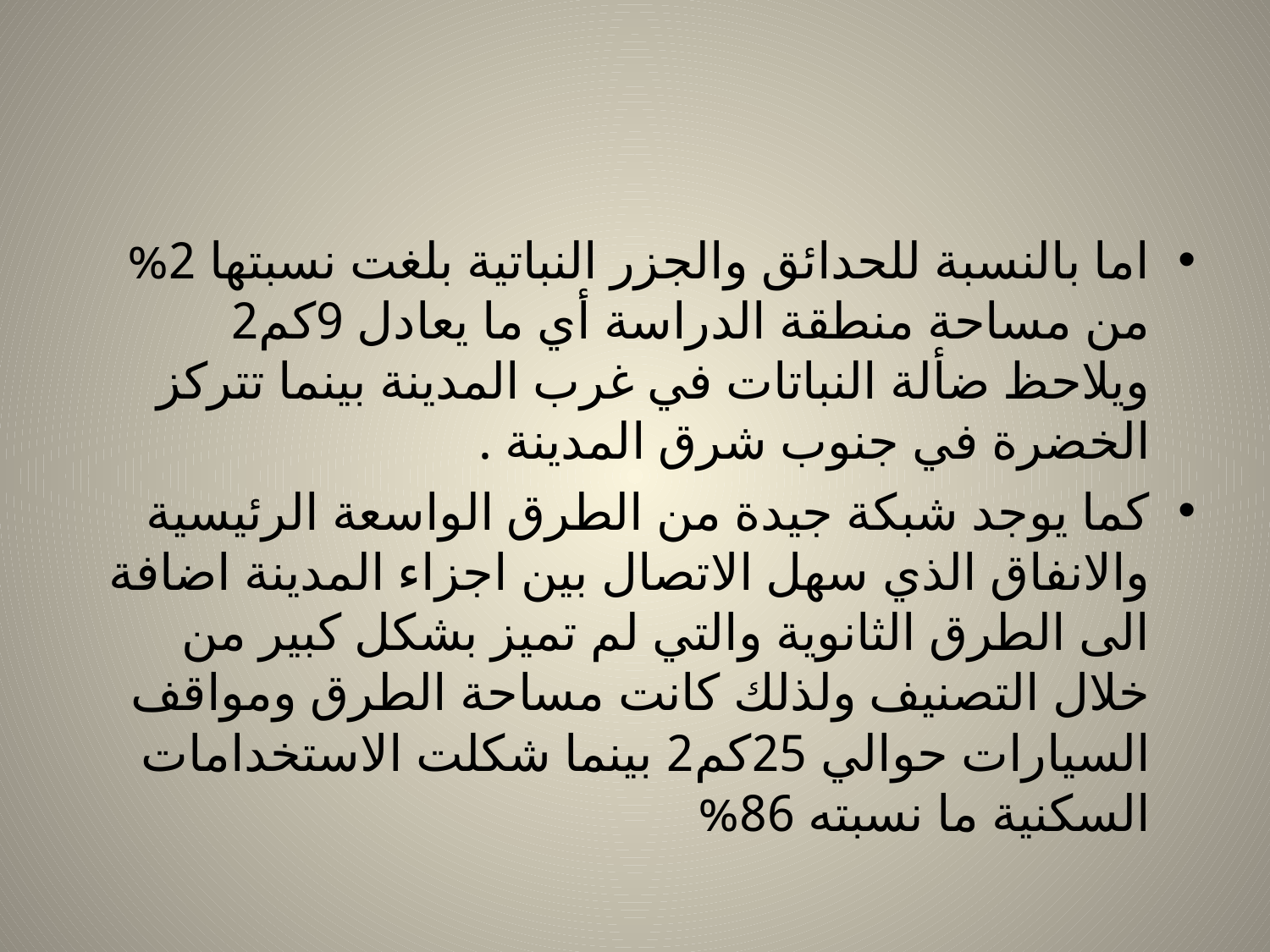

اما بالنسبة للحدائق والجزر النباتية بلغت نسبتها 2% من مساحة منطقة الدراسة أي ما يعادل 9كم2 ويلاحظ ضألة النباتات في غرب المدينة بينما تتركز الخضرة في جنوب شرق المدينة .
كما يوجد شبكة جيدة من الطرق الواسعة الرئيسية والانفاق الذي سهل الاتصال بين اجزاء المدينة اضافة الى الطرق الثانوية والتي لم تميز بشكل كبير من خلال التصنيف ولذلك كانت مساحة الطرق ومواقف السيارات حوالي 25كم2 بينما شكلت الاستخدامات السكنية ما نسبته 86%